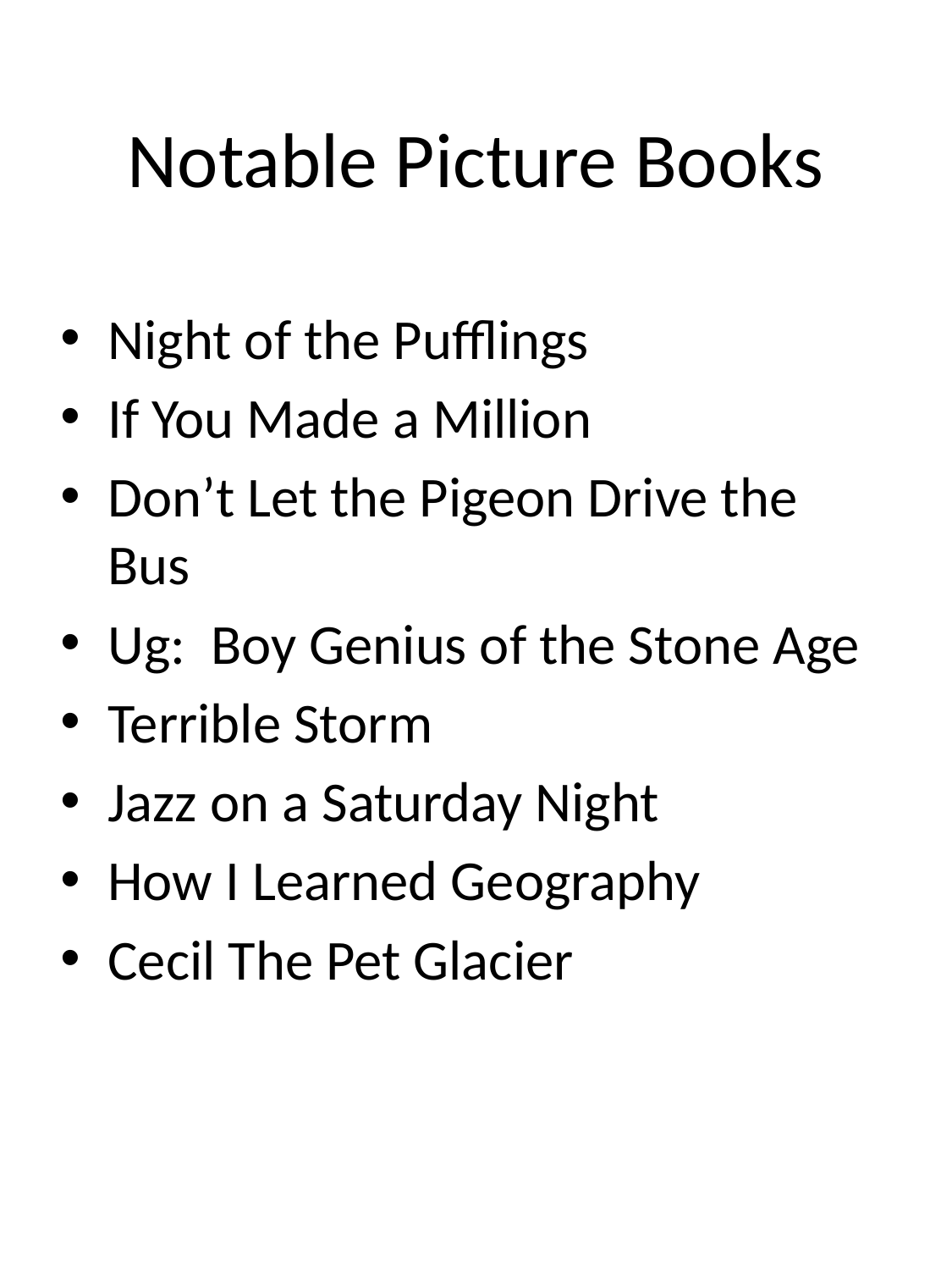

# Notable Picture Books
Night of the Pufflings
If You Made a Million
Don’t Let the Pigeon Drive the Bus
Ug:  Boy Genius of the Stone Age
Terrible Storm
Jazz on a Saturday Night
How I Learned Geography
Cecil The Pet Glacier